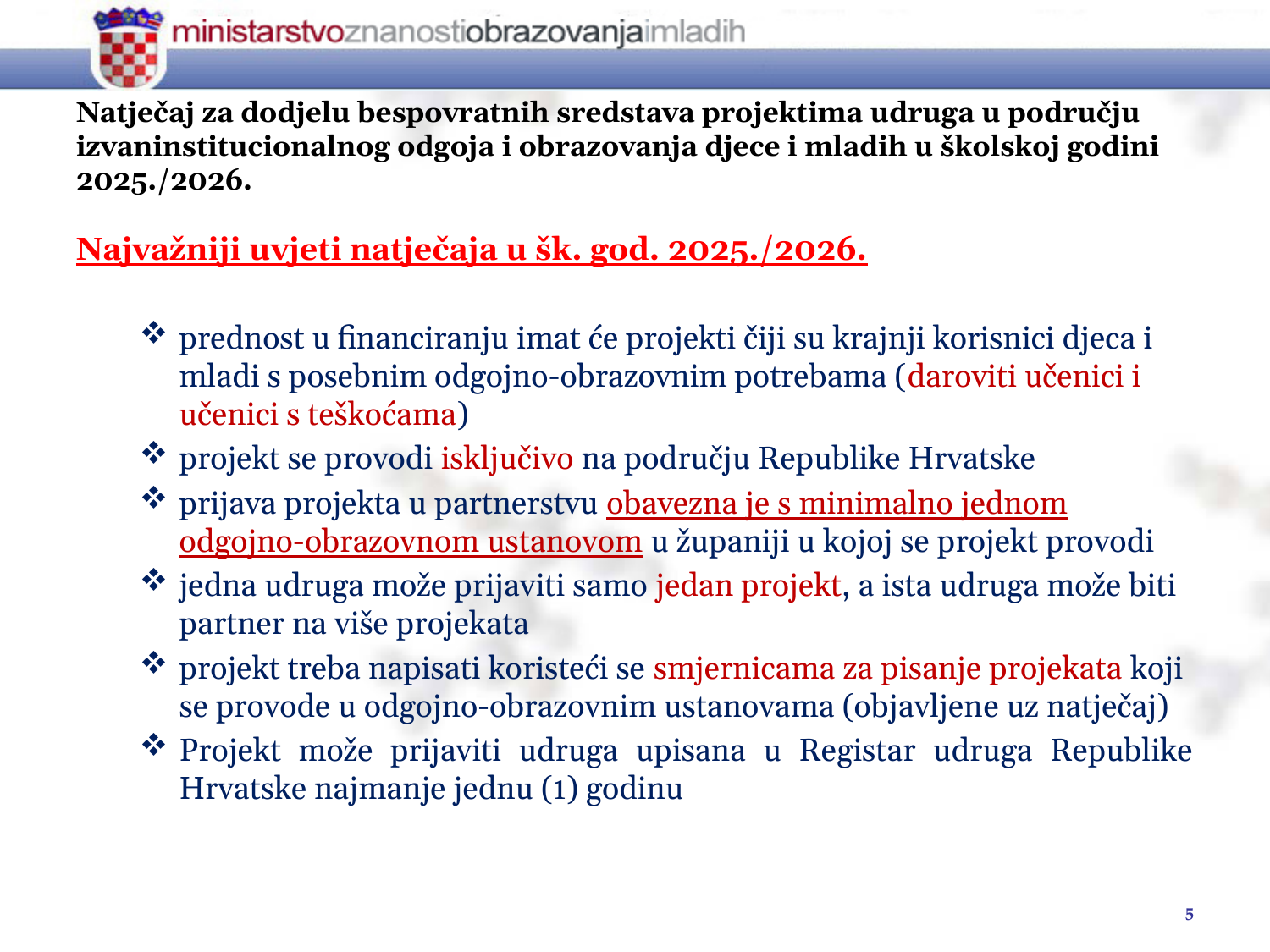

# Natječaj za dodjelu bespovratnih sredstava projektima udruga u području izvaninstitucionalnog odgoja i obrazovanja djece i mladih u školskoj godini 2025./2026.
Najvažniji uvjeti natječaja u šk. god. 2025./2026.

prednost u financiranju imat će projekti čiji su krajnji korisnici djeca i mladi s posebnim odgojno-obrazovnim potrebama (daroviti učenici i učenici s teškoćama)
projekt se provodi isključivo na području Republike Hrvatske
prijava projekta u partnerstvu obavezna je s minimalno jednom odgojno-obrazovnom ustanovom u županiji u kojoj se projekt provodi
jedna udruga može prijaviti samo jedan projekt, a ista udruga može biti partner na više projekata
projekt treba napisati koristeći se smjernicama za pisanje projekata koji se provode u odgojno-obrazovnim ustanovama (objavljene uz natječaj)
Projekt može prijaviti udruga upisana u Registar udruga Republike Hrvatske najmanje jednu (1) godinu

5